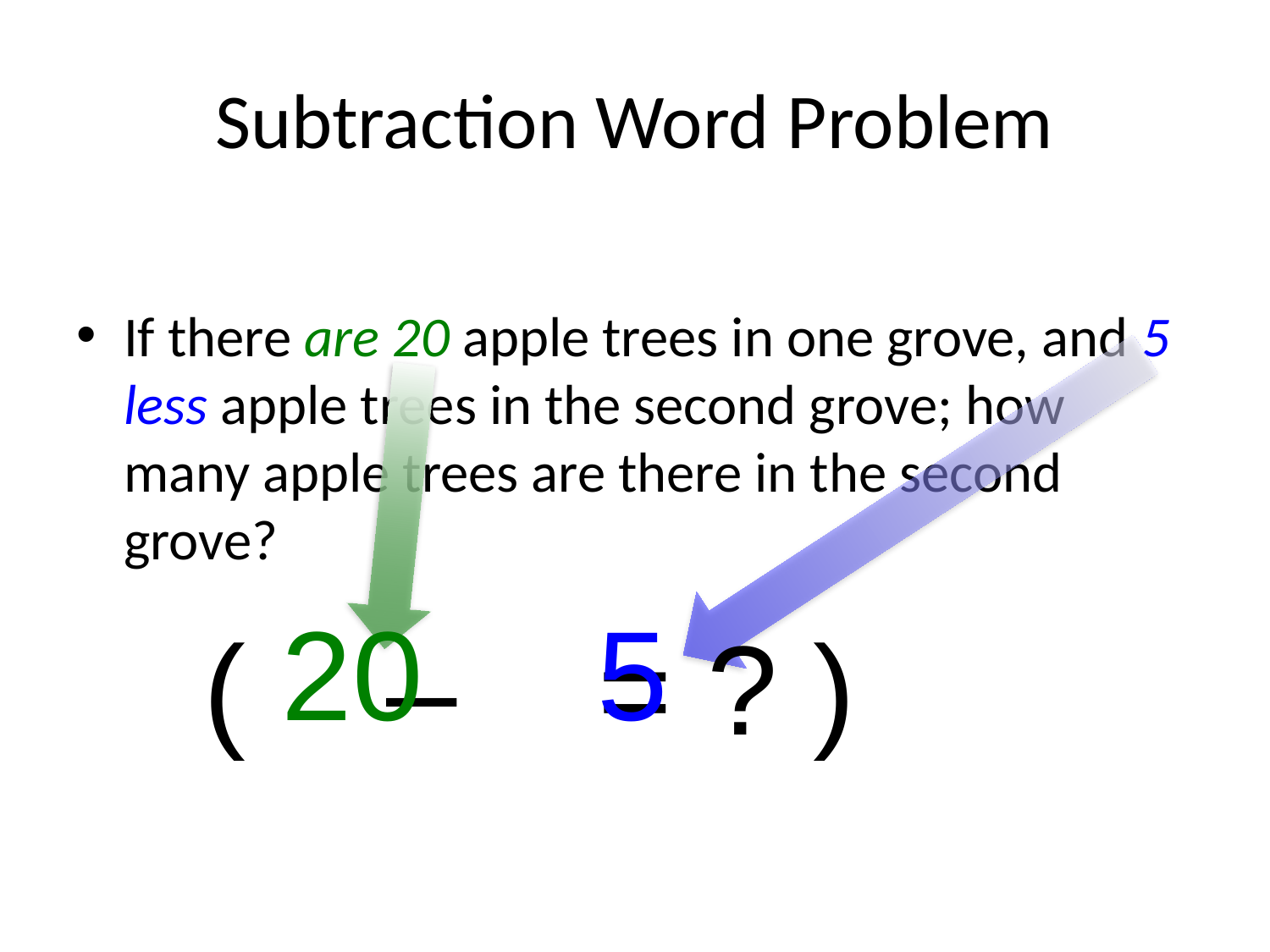

# Subtraction Word Problem

If there are 20 apple trees in one grove, and 5 less apple trees in the second grove; how many apple trees are there in the second grove?

20
5
(    –    = ? )